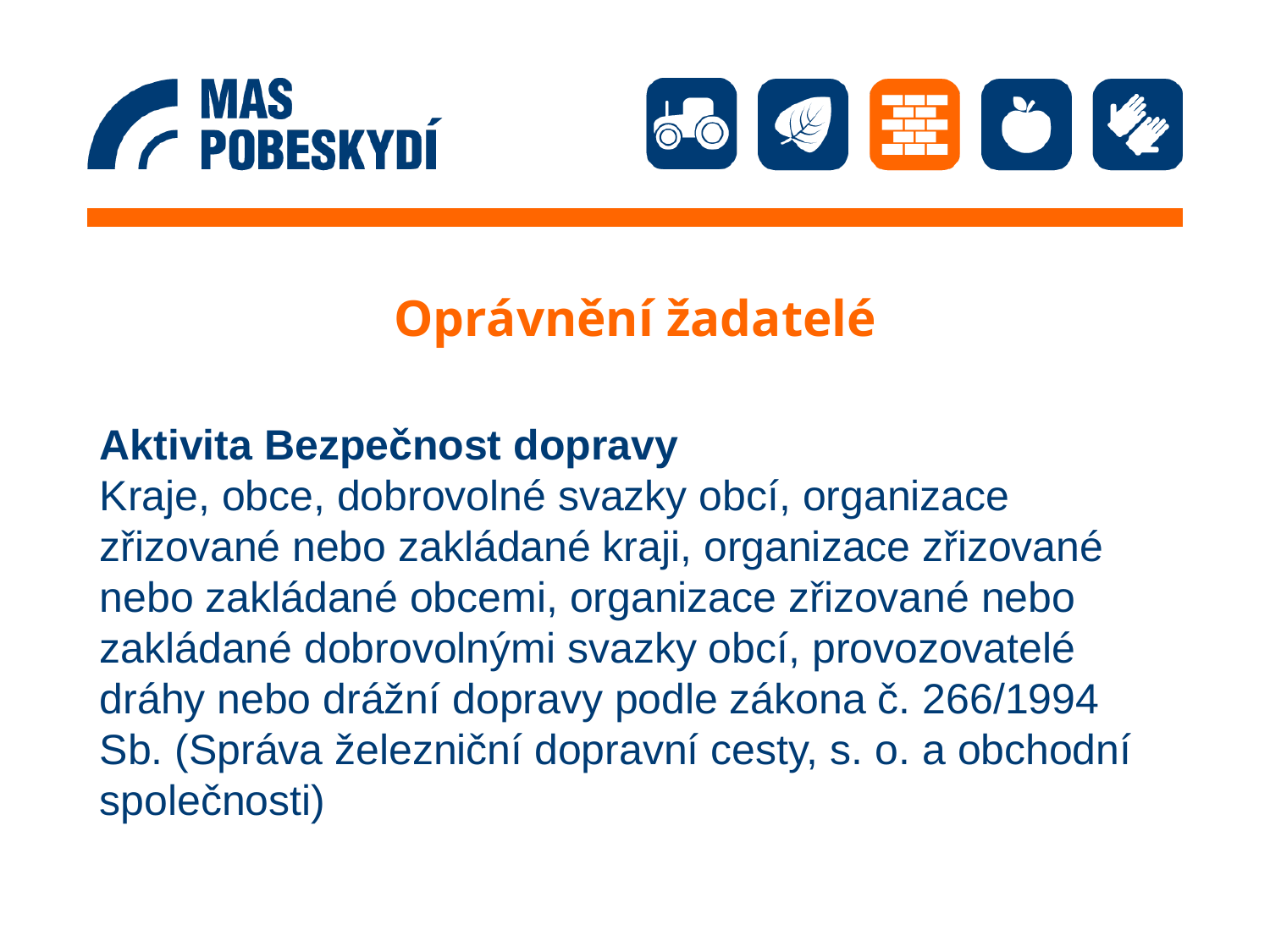

# Oprávnění žadatelé
Aktivita Bezpečnost dopravy
Kraje, obce, dobrovolné svazky obcí, organizace zřizované nebo zakládané kraji, organizace zřizované nebo zakládané obcemi, organizace zřizované nebo zakládané dobrovolnými svazky obcí, provozovatelé dráhy nebo drážní dopravy podle zákona č. 266/1994 Sb. (Správa železniční dopravní cesty, s. o. a obchodní společnosti)